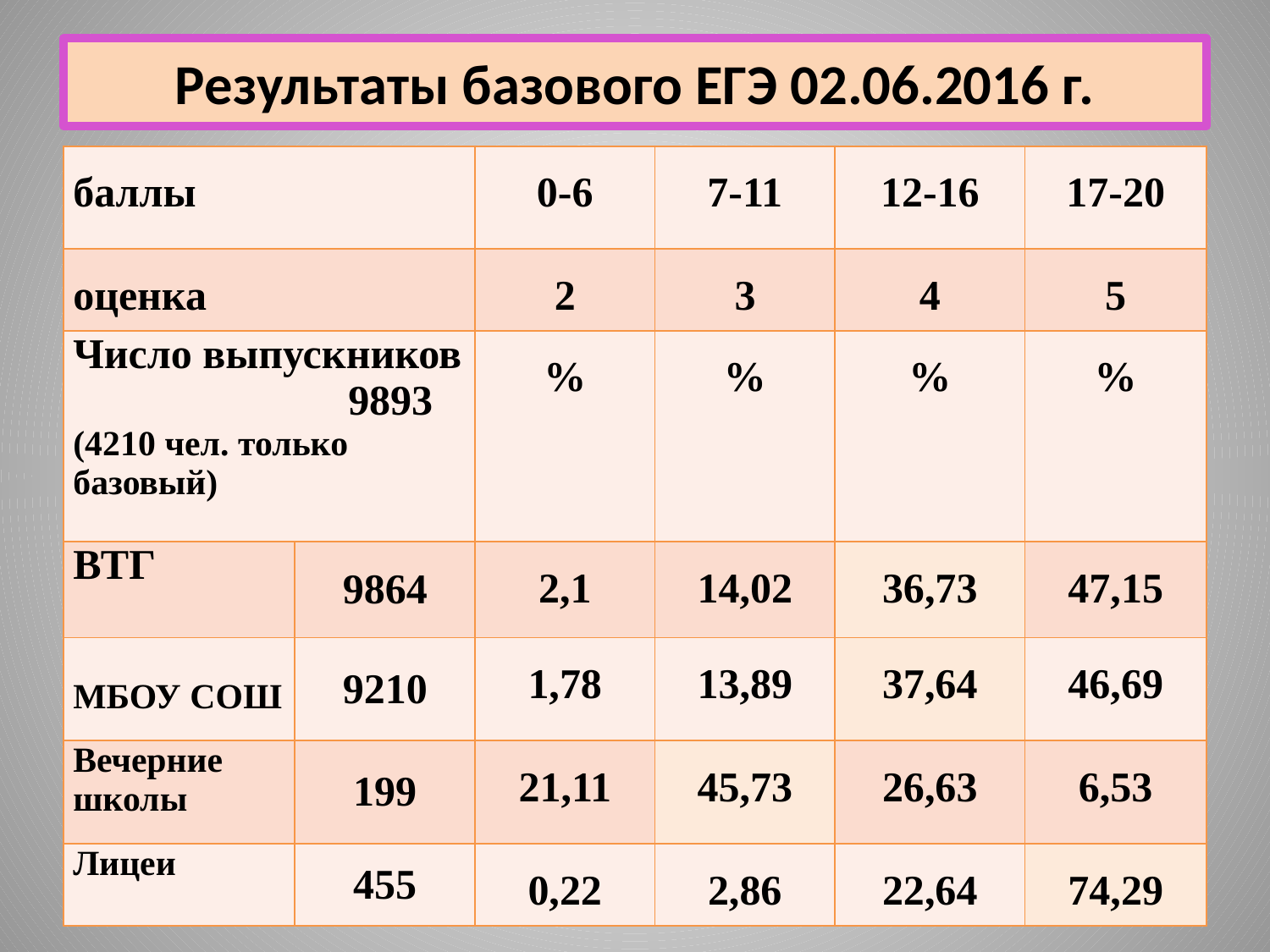

# Результаты базового ЕГЭ 02.06.2016 г.
| баллы |  | 0-6 | 7-11 | 12-16 | 17-20 |
| --- | --- | --- | --- | --- | --- |
| оценка |  | 2 | 3 | 4 | 5 |
| Число выпускников 9893 (4210 чел. только базовый) |  | % | % | % | % |
| ВТГ | 9864 | 2,1 | 14,02 | 36,73 | 47,15 |
| МБОУ СОШ | 9210 | 1,78 | 13,89 | 37,64 | 46,69 |
| Вечерние школы | 199 | 21,11 | 45,73 | 26,63 | 6,53 |
| Лицеи | 455 | 0,22 | 2,86 | 22,64 | 74,29 |